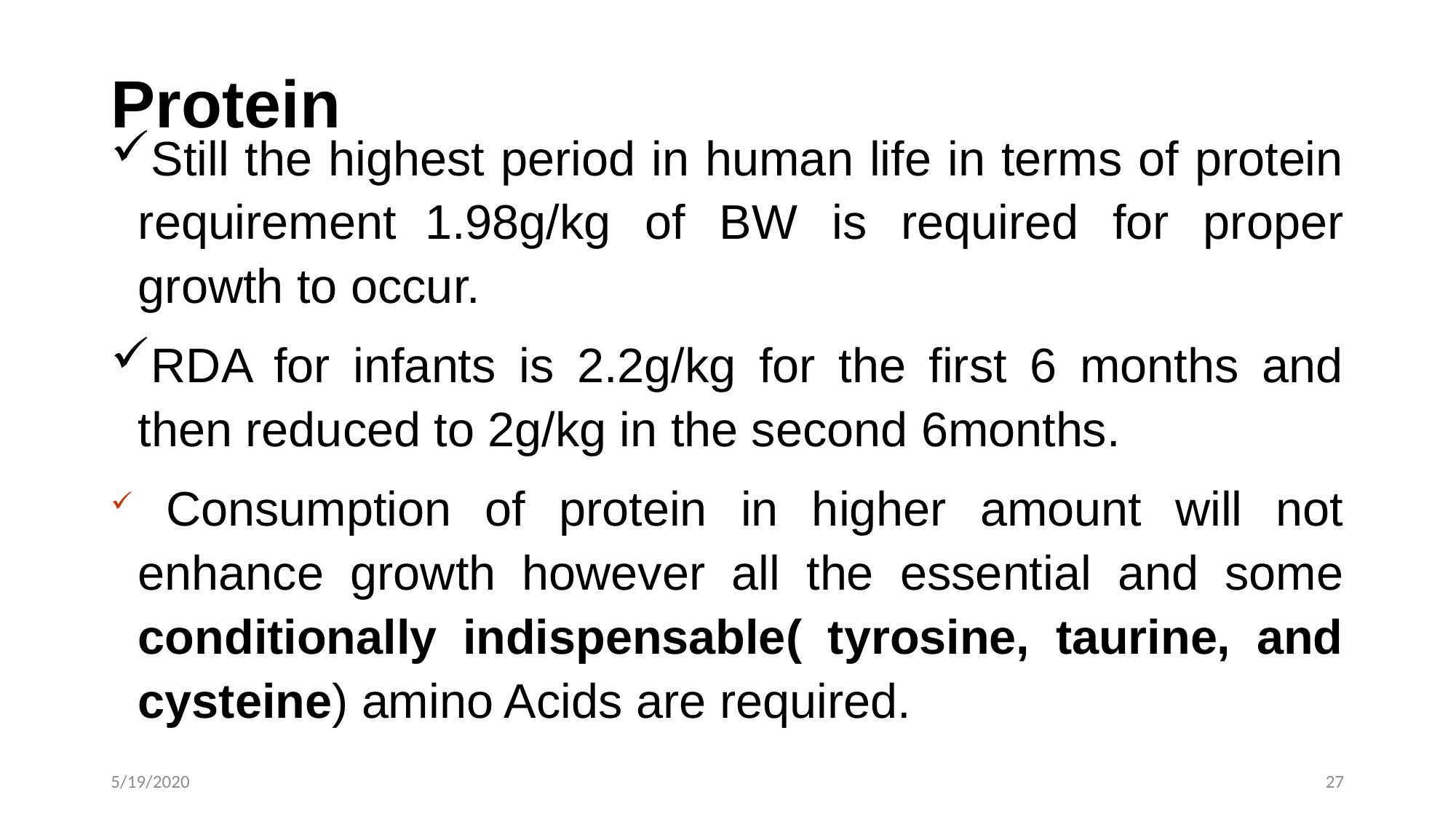

# Protein
Still the highest period in human life in terms of protein requirement 1.98g/kg of BW is required for proper growth to occur.
RDA for infants is 2.2g/kg for the first 6 months and then reduced to 2g/kg in the second 6months.
 Consumption of protein in higher amount will not enhance growth however all the essential and some conditionally indispensable( tyrosine, taurine, and cysteine) amino Acids are required.
5/19/2020
27